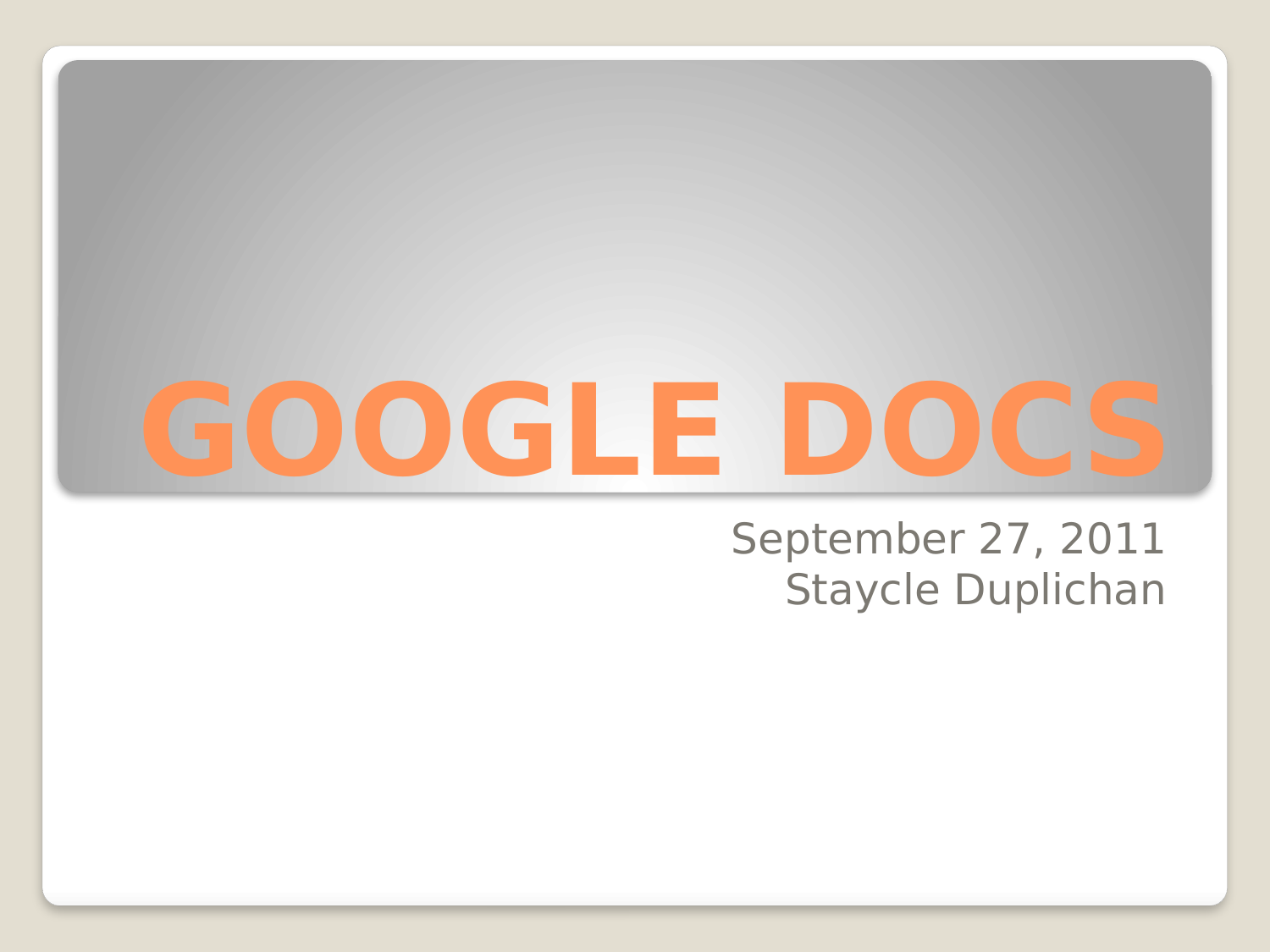

# GOOGLE DOCS
September 27, 2011
Staycle Duplichan